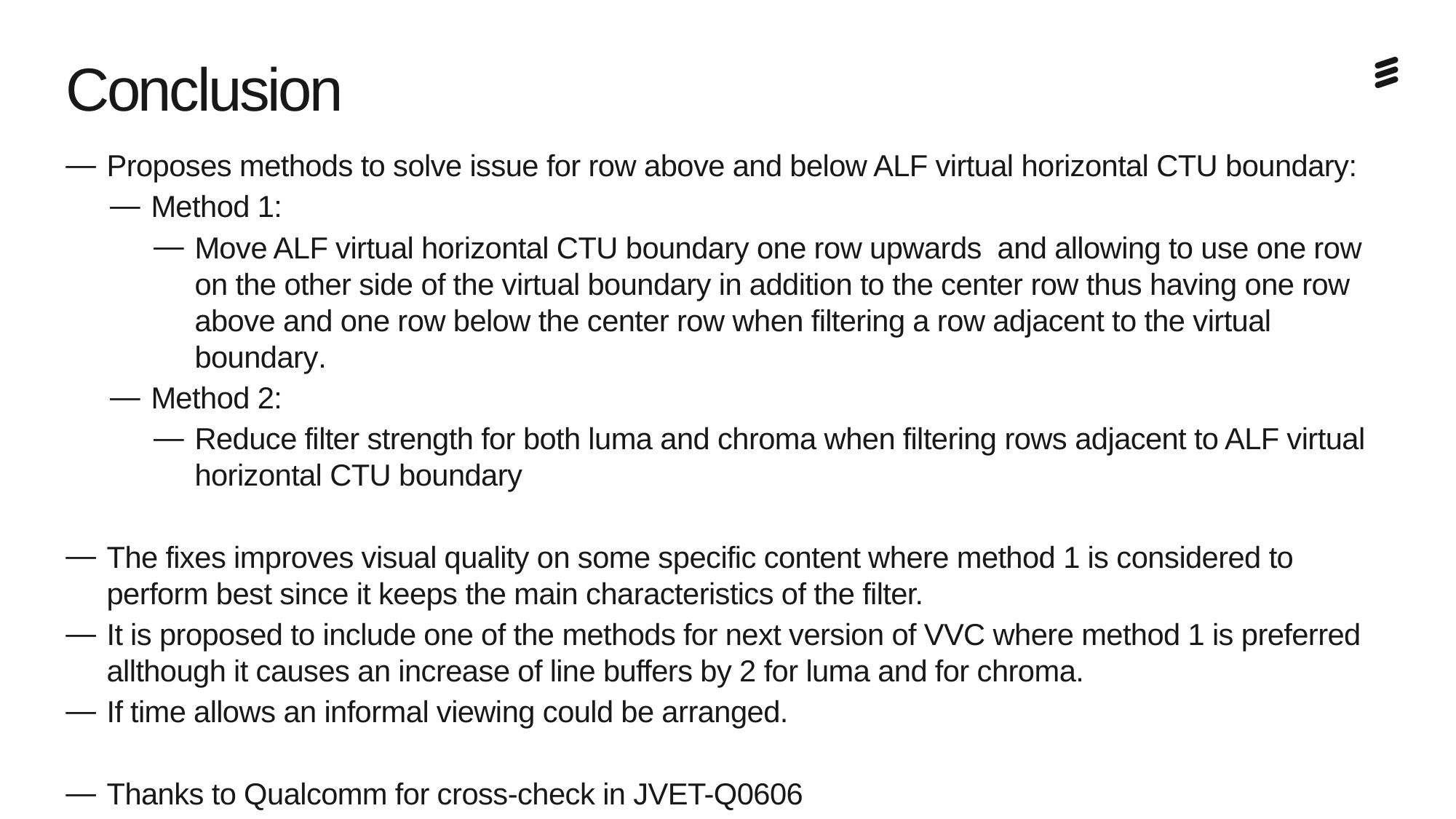

# Conclusion
Proposes methods to solve issue for row above and below ALF virtual horizontal CTU boundary:
Method 1:
Move ALF virtual horizontal CTU boundary one row upwards  and allowing to use one row on the other side of the virtual boundary in addition to the center row thus having one row above and one row below the center row when filtering a row adjacent to the virtual boundary.
Method 2:
Reduce filter strength for both luma and chroma when filtering rows adjacent to ALF virtual horizontal CTU boundary

The fixes improves visual quality on some specific content where method 1 is considered to perform best since it keeps the main characteristics of the filter.
It is proposed to include one of the methods for next version of VVC where method 1 is preferred allthough it causes an increase of line buffers by 2 for luma and for chroma.
If time allows an informal viewing could be arranged.

Thanks to Qualcomm for cross-check in JVET-Q0606